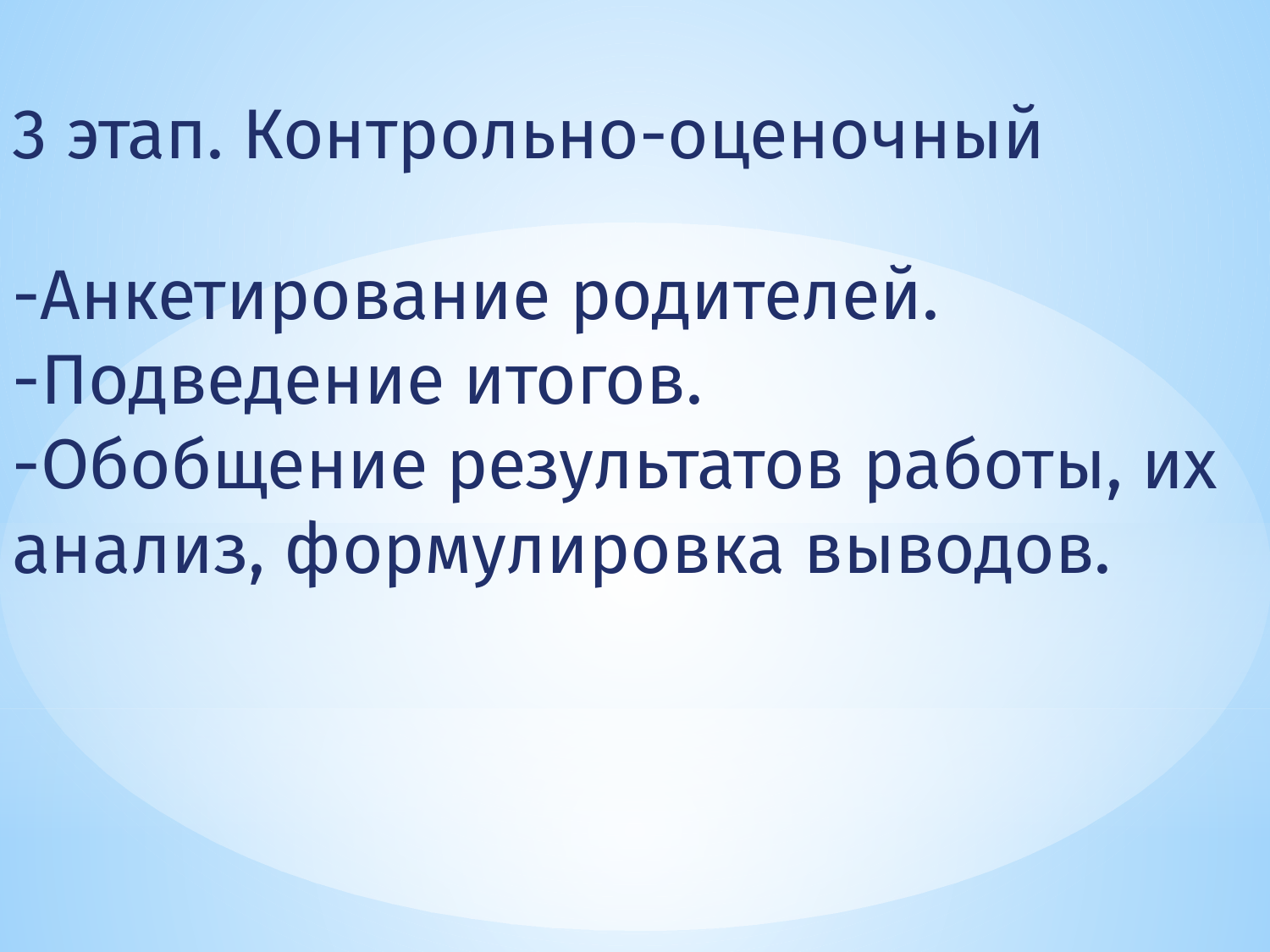

3 этап. Контрольно-оценочный

-Анкетирование родителей.
-Подведение итогов.
-Обобщение результатов работы, их анализ, формулировка выводов.